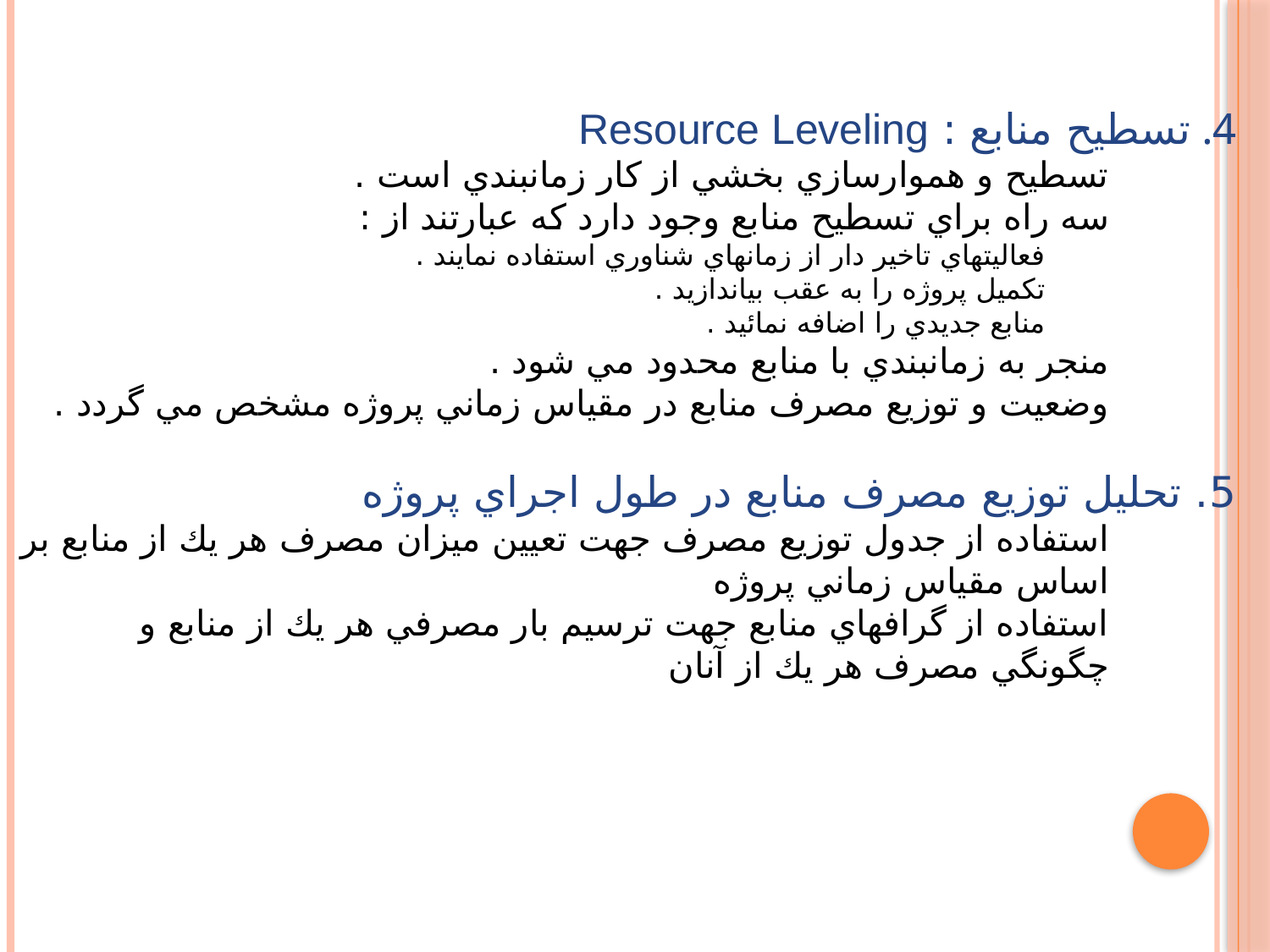

4. تسطيح منابع : Resource Leveling
تسطيح و هموارسازي بخشي از كار زمانبندي است .
سه راه براي تسطيح منابع وجود دارد كه عبارتند از :
فعاليتهاي تاخير دار از زمانهاي شناوري استفاده نمايند .
تكميل پروژه را به عقب بياندازيد .
منابع جديدي را اضافه نمائيد .
منجر به زمانبندي با منابع محدود مي شود .
وضعيت و توزيع مصرف منابع در مقياس زماني پروژه مشخص مي گردد .

5. تحليل توزيع مصرف منابع در طول اجراي پروژه
استفاده از جدول توزيع مصرف جهت تعيين ميزان مصرف هر يك از منابع بر اساس مقياس زماني پروژه
استفاده از گرافهاي منابع جهت ترسيم بار مصرفي هر يك از منابع و چگونگي مصرف هر يك از آنان